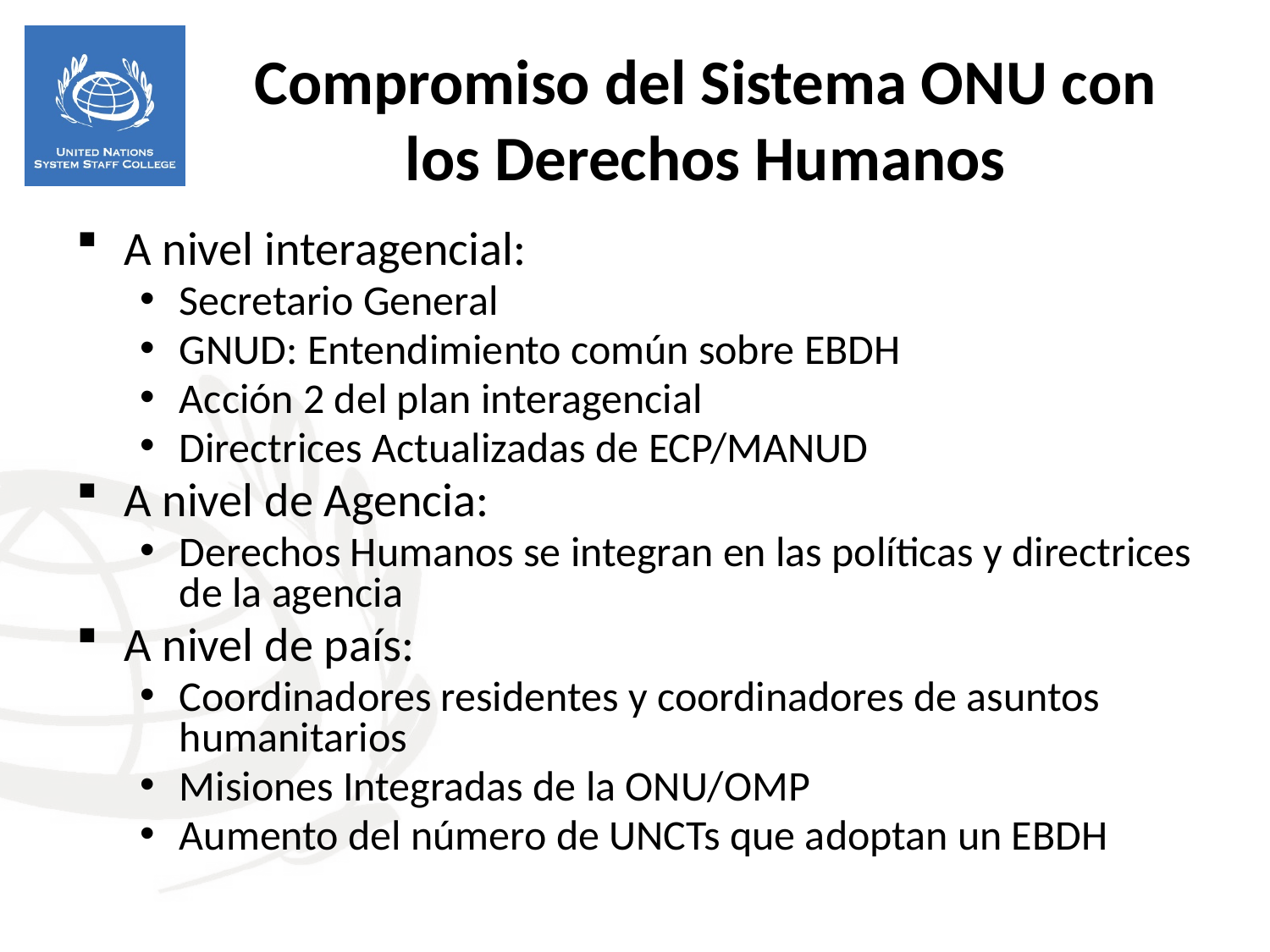

Compromiso del Sistema ONU con los Derechos Humanos
A nivel interagencial:
Secretario General
GNUD: Entendimiento común sobre EBDH
Acción 2 del plan interagencial
Directrices Actualizadas de ECP/MANUD
A nivel de Agencia:
Derechos Humanos se integran en las políticas y directrices de la agencia
A nivel de país:
Coordinadores residentes y coordinadores de asuntos humanitarios
Misiones Integradas de la ONU/OMP
Aumento del número de UNCTs que adoptan un EBDH